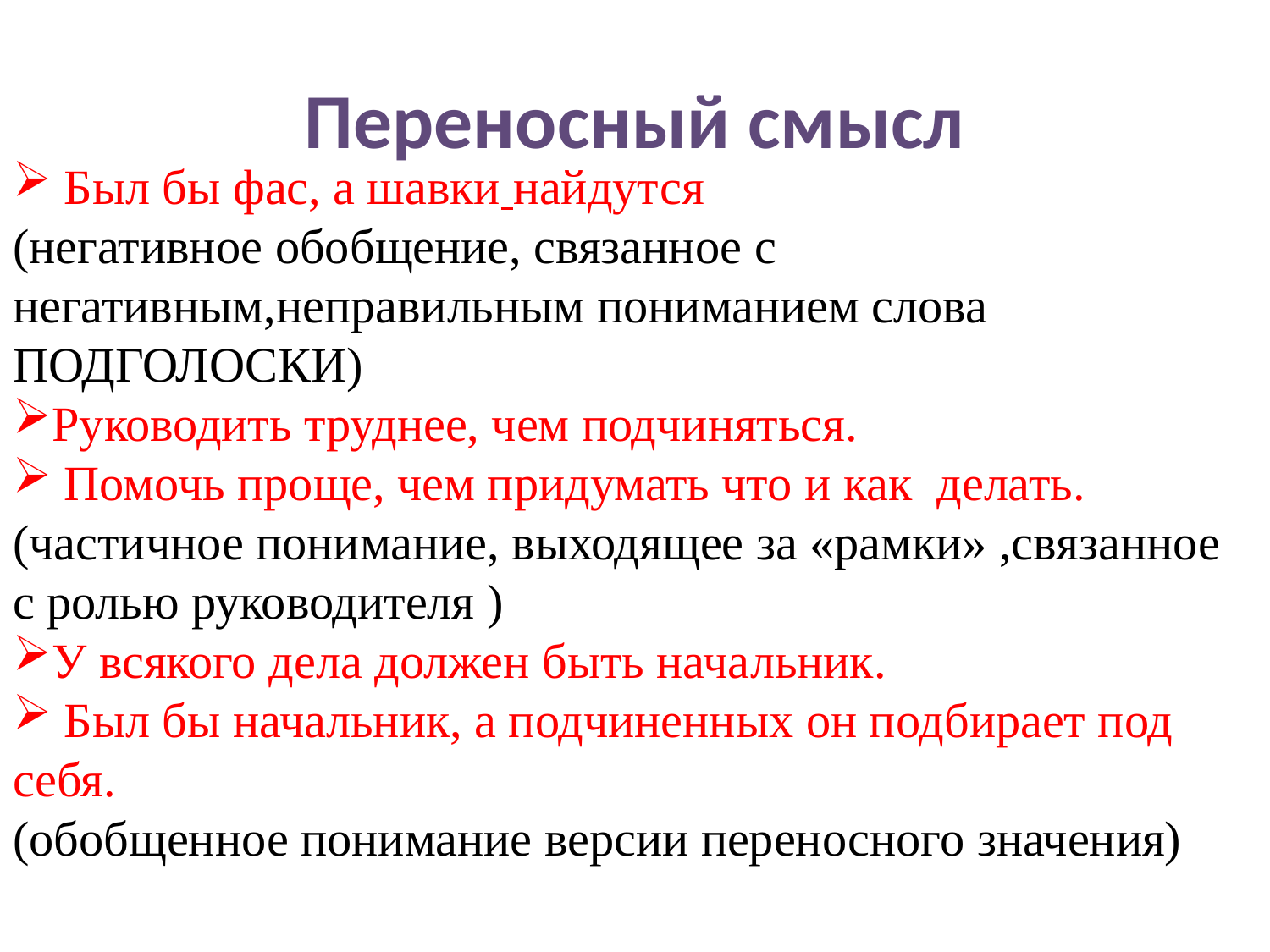

# Переносный смысл
 Был бы фас, а шавки найдутся
(негативное обобщение, связанное с негативным,неправильным пониманием слова ПОДГОЛОСКИ)
Руководить труднее, чем подчиняться.
 Помочь проще, чем придумать что и как  делать.
(частичное понимание, выходящее за «рамки» ,связанное
с ролью руководителя )
У всякого дела должен быть начальник.
 Был бы начальник, а подчиненных он подбирает под себя.
(обобщенное понимание версии переносного значения)